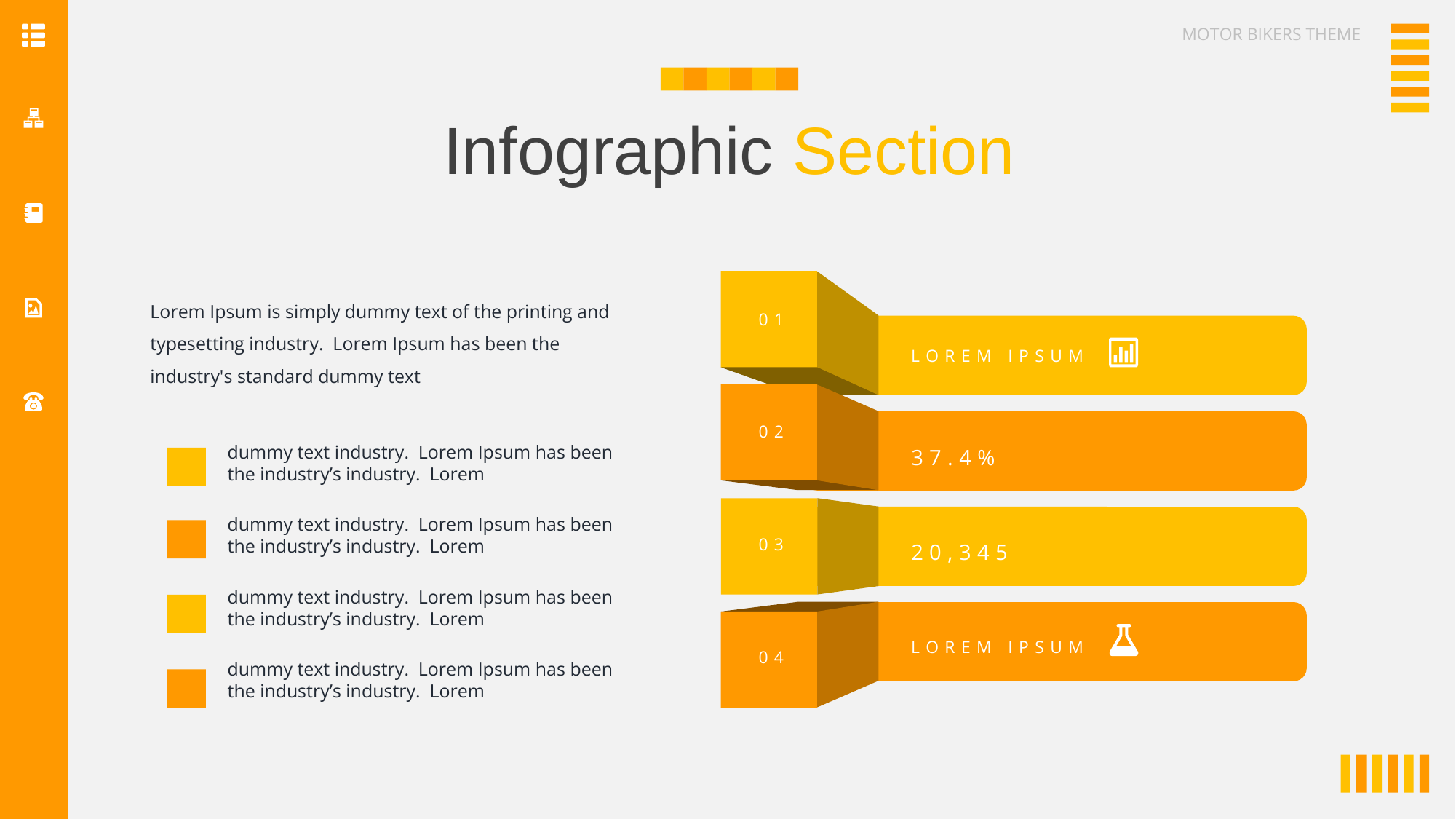

MOTOR BIKERS THEME

Infographic Section

Lorem Ipsum is simply dummy text of the printing and typesetting industry.  Lorem Ipsum has been the industry's standard dummy text

01

LOREM IPSUM

02
37.4%
dummy text industry.  Lorem Ipsum has been the industry’s industry.  Lorem

dummy text industry.  Lorem Ipsum has been the industry’s industry.  Lorem

20,345
03
dummy text industry.  Lorem Ipsum has been the industry’s industry.  Lorem

LOREM IPSUM
04
dummy text industry.  Lorem Ipsum has been the industry’s industry.  Lorem